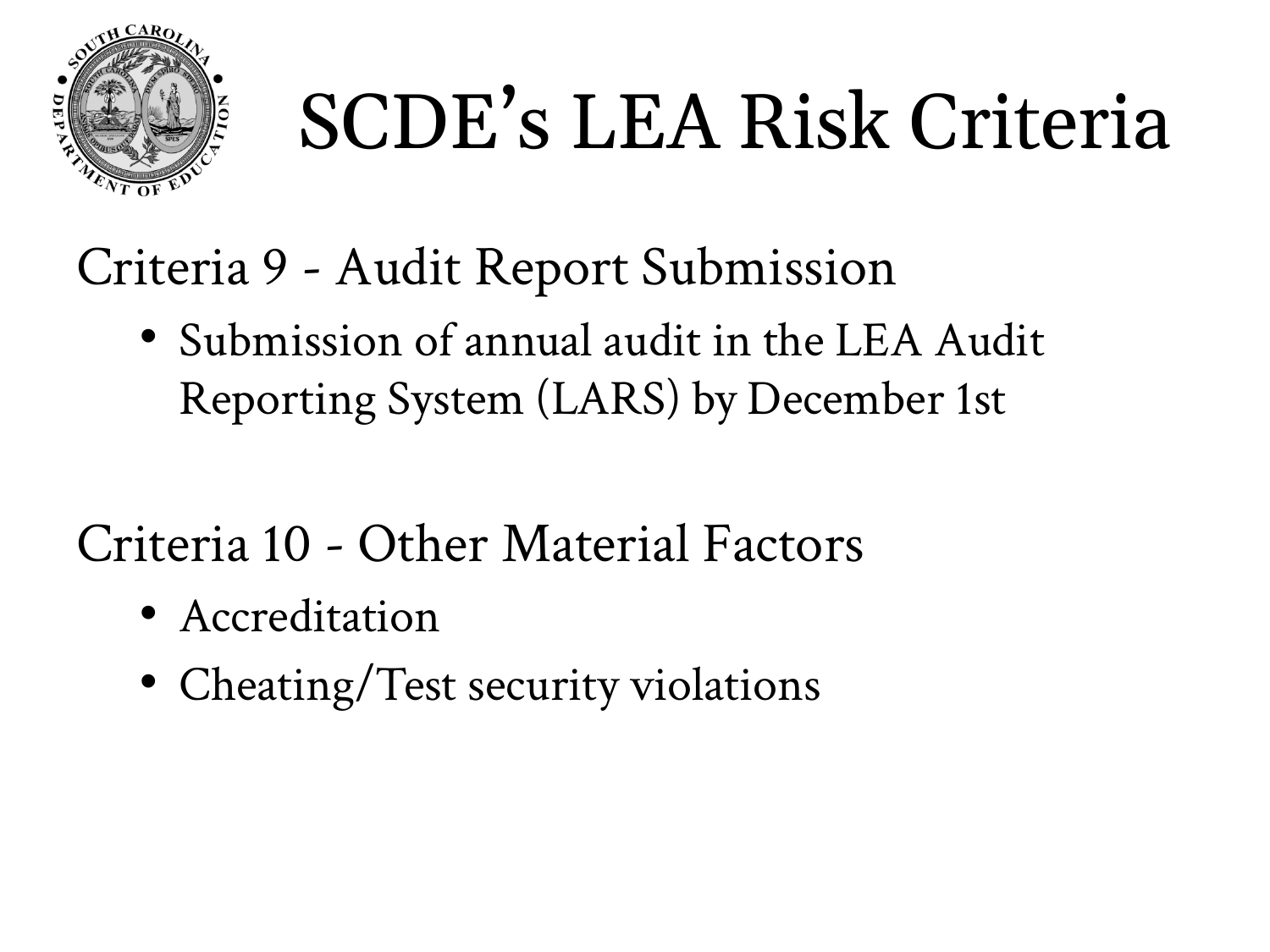

# SCDE’s LEA Risk Criteria
Criteria 9 - Audit Report Submission
Submission of annual audit in the LEA Audit Reporting System (LARS) by December 1st

Criteria 10 - Other Material Factors
Accreditation
Cheating/Test security violations